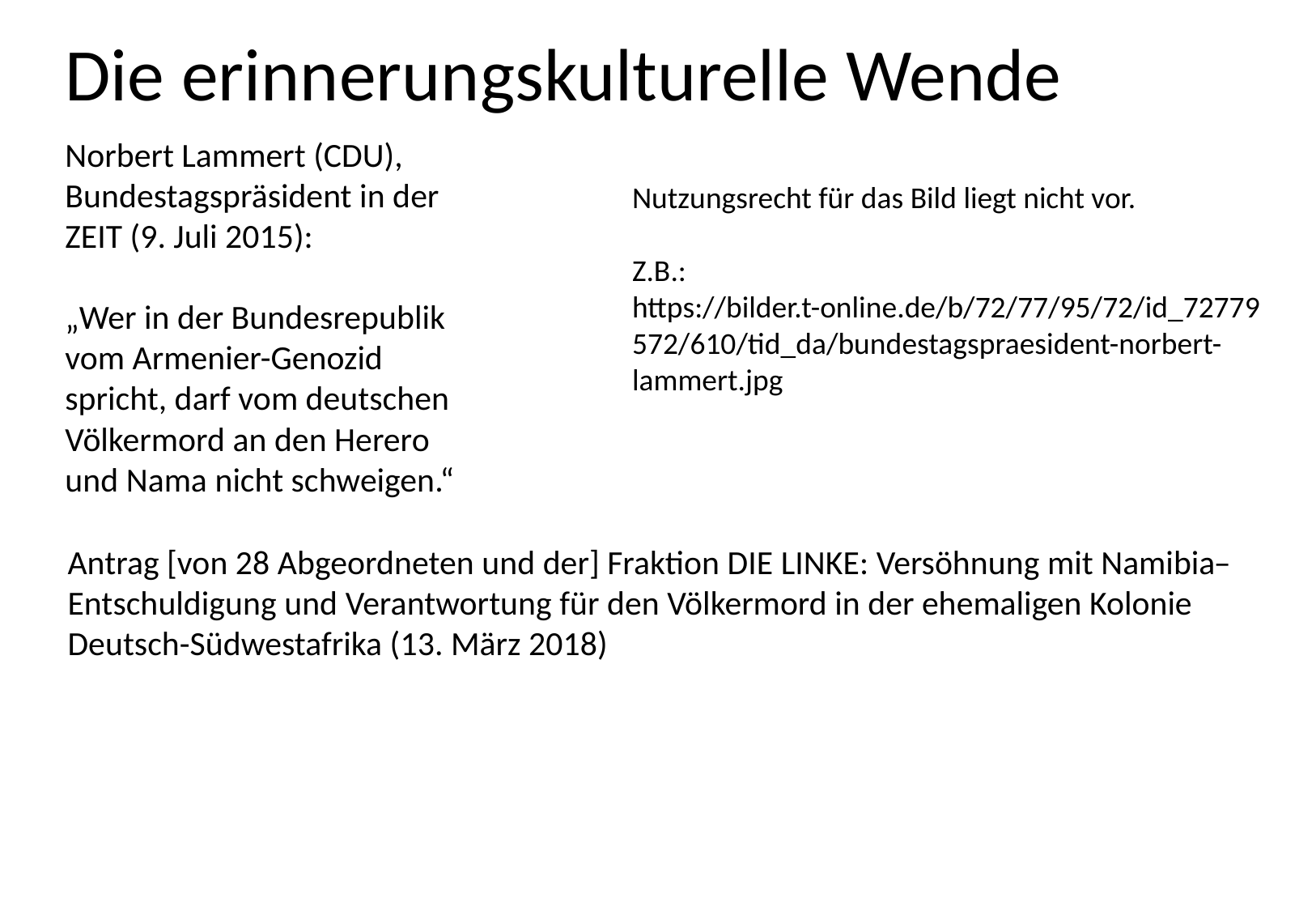

# Die erinnerungskulturelle Wende
Norbert Lammert (CDU), Bundestagspräsident in der ZEIT (9. Juli 2015):

„Wer in der Bundesrepublik vom Armenier-Genozid spricht, darf vom deutschen Völkermord an den Herero und Nama nicht schweigen.“

Nutzungsrecht für das Bild liegt nicht vor.

Z.B.: https://bilder.t-online.de/b/72/77/95/72/id_72779572/610/tid_da/bundestagspraesident-norbert-lammert.jpg

Antrag [von 28 Abgeordneten und der] Fraktion DIE LINKE: Versöhnung mit Namibia ̶ Entschuldigung und Verantwortung für den Völkermord in der ehemaligen Kolonie Deutsch-Südwestafrika (13. März 2018)